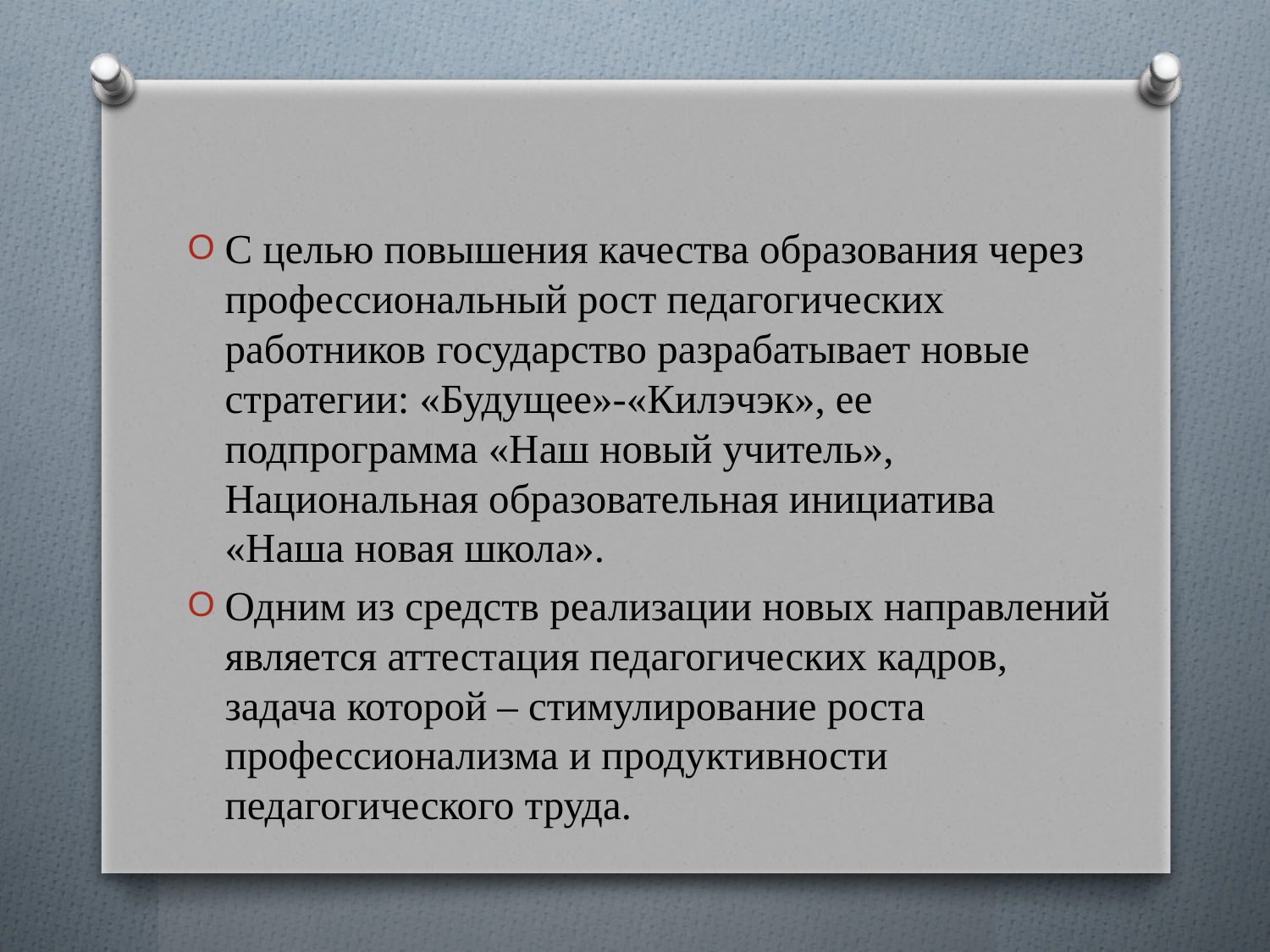

#
С целью повышения качества образования через профессиональный рост педагогических работников государство разрабатывает новые стратегии: «Будущее»-«Килэчэк», ее подпрограмма «Наш новый учитель», Национальная образовательная инициатива «Наша новая школа».
Одним из средств реализации новых направлений является аттестация педагогических кадров, задача которой – стимулирование роста профессионализма и продуктивности педагогического труда.